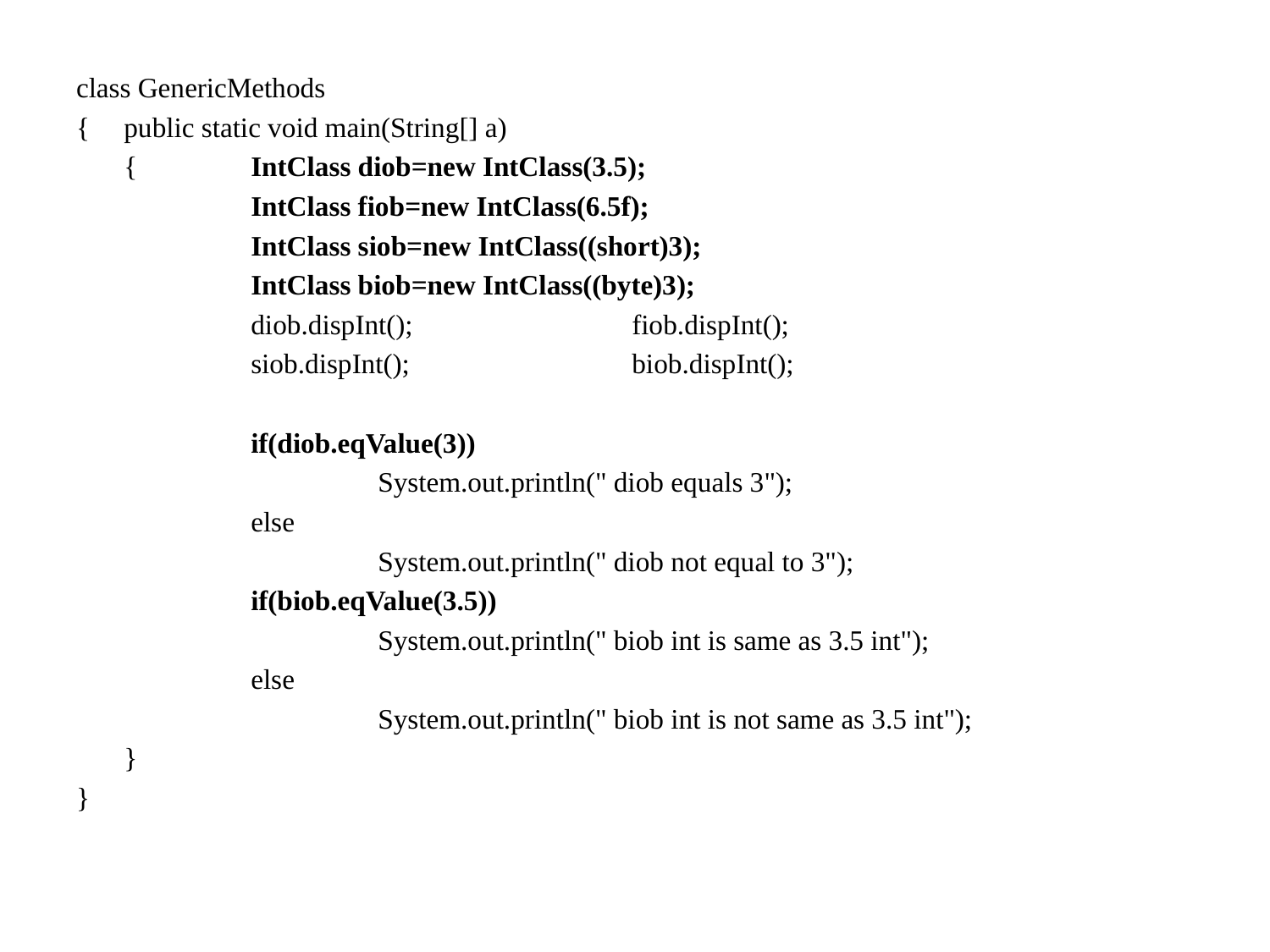

class GenericMethods
{	public static void main(String[] a)
	{	IntClass diob=new IntClass(3.5);
		IntClass fiob=new IntClass(6.5f);
		IntClass siob=new IntClass((short)3);
		IntClass biob=new IntClass((byte)3);
		diob.dispInt(); 		fiob.dispInt();
		siob.dispInt(); 		biob.dispInt();

		if(diob.eqValue(3))
			System.out.println(" diob equals 3");
		else
			System.out.println(" diob not equal to 3");
		if(biob.eqValue(3.5))
			System.out.println(" biob int is same as 3.5 int");
		else
			System.out.println(" biob int is not same as 3.5 int");
	}
}